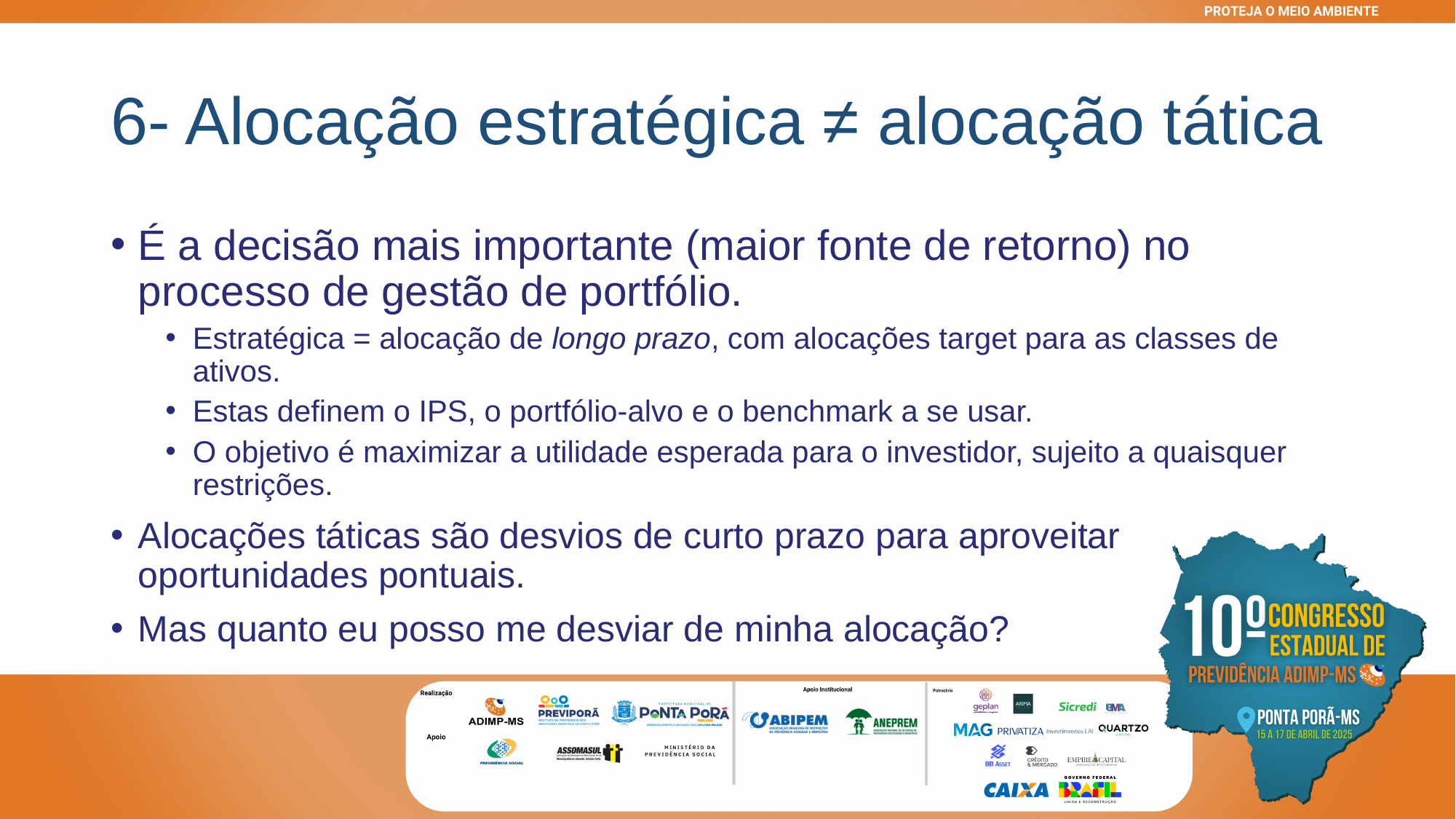

# 6- Alocação estratégica ≠ alocação tática
É a decisão mais importante (maior fonte de retorno) no processo de gestão de portfólio.
Estratégica = alocação de longo prazo, com alocações target para as classes de ativos.
Estas definem o IPS, o portfólio-alvo e o benchmark a se usar.
O objetivo é maximizar a utilidade esperada para o investidor, sujeito a quaisquer restrições.
Alocações táticas são desvios de curto prazo para aproveitar oportunidades pontuais.
Mas quanto eu posso me desviar de minha alocação?